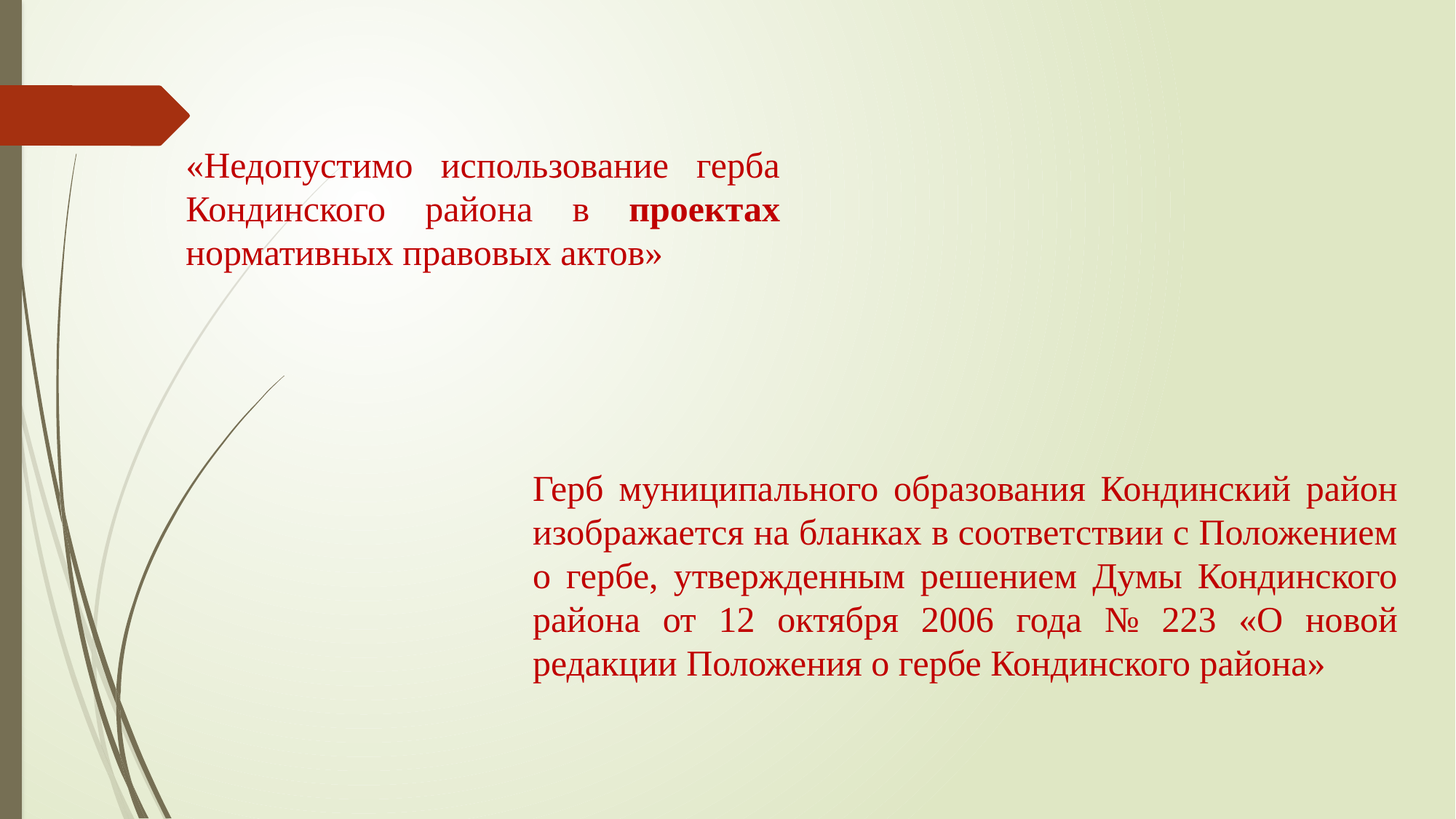

«Недопустимо использование герба Кондинского района в проектах нормативных правовых актов»
Герб муниципального образования Кондинский район изображается на бланках в соответствии с Положением о гербе, утвержденным решением Думы Кондинского района от 12 октября 2006 года № 223 «О новой редакции Положения о гербе Кондинского района»